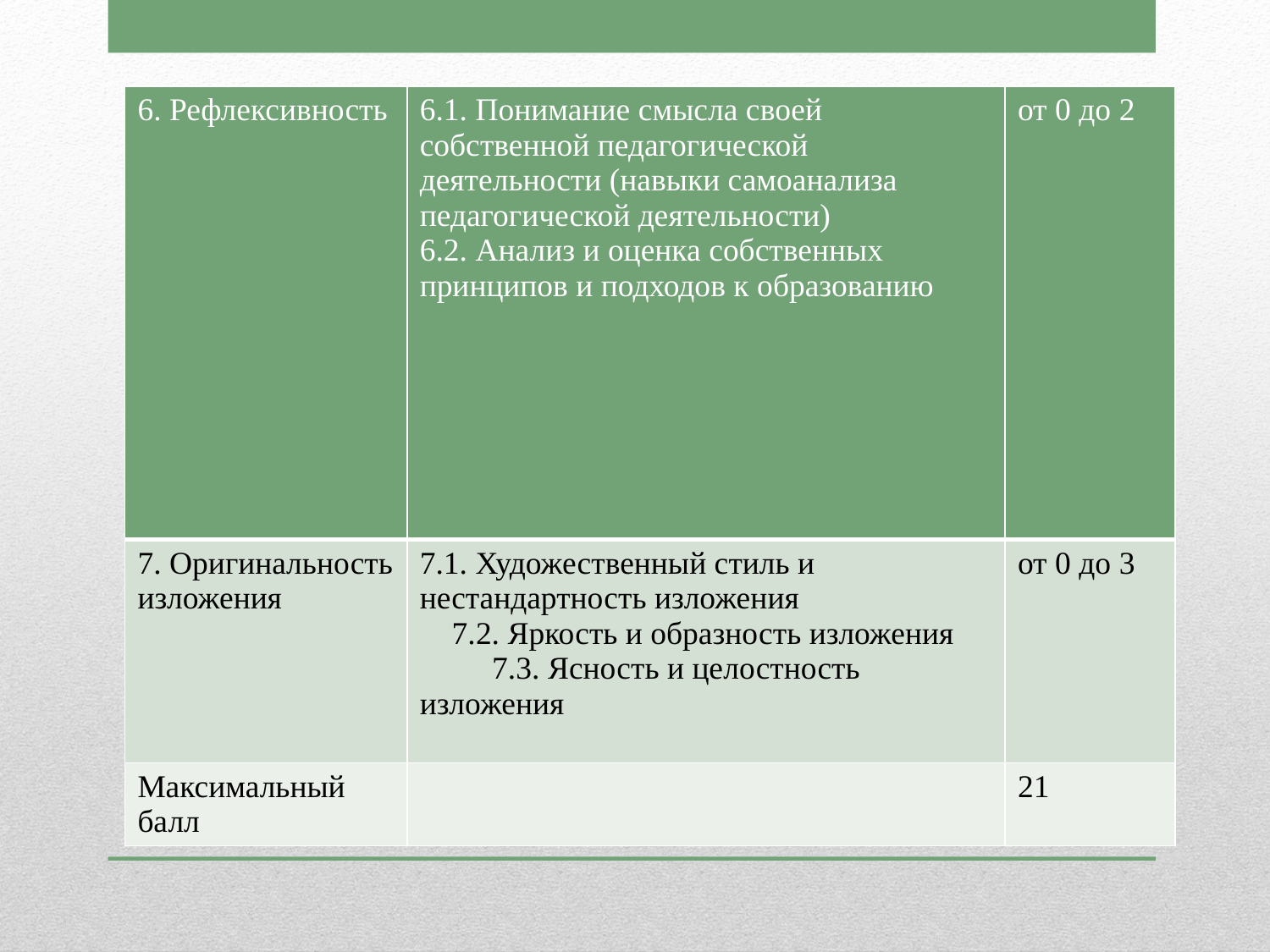

| 6. Рефлексивность | 6.1. Понимание смысла своей собственной педагогической деятельности (навыки самоанализа педагогической деятельности) 6.2. Анализ и оценка собственных принципов и подходов к образованию | от 0 до 2 |
| --- | --- | --- |
| 7. Оригинальность изложения | 7.1. Художественный стиль и нестандартность изложения 7.2. Яркость и образность изложения 7.3. Ясность и целостность изложения | от 0 до 3 |
| Максимальный балл |  | 21 |